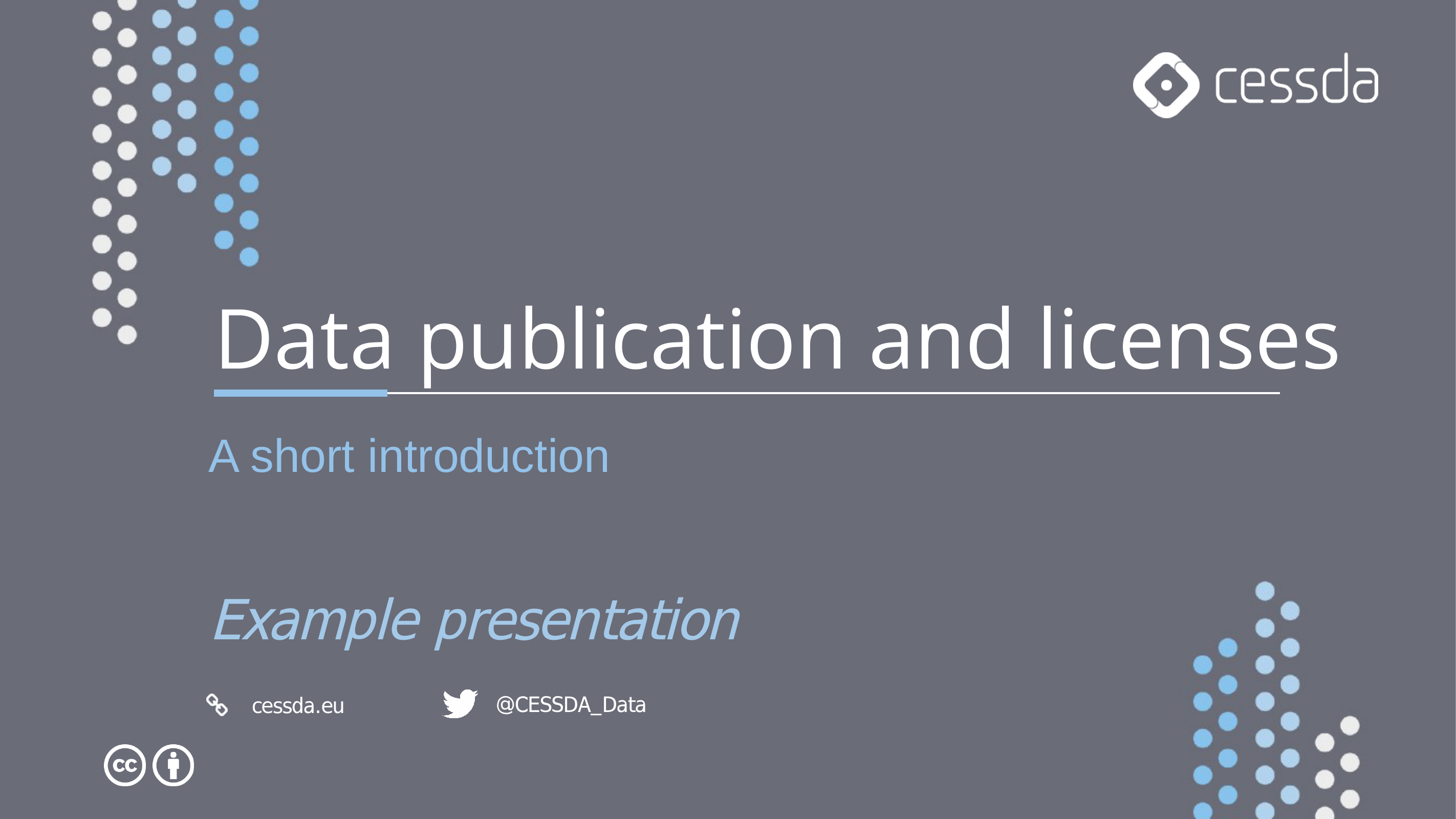

Data publication and licenses
A short introduction

Example presentation